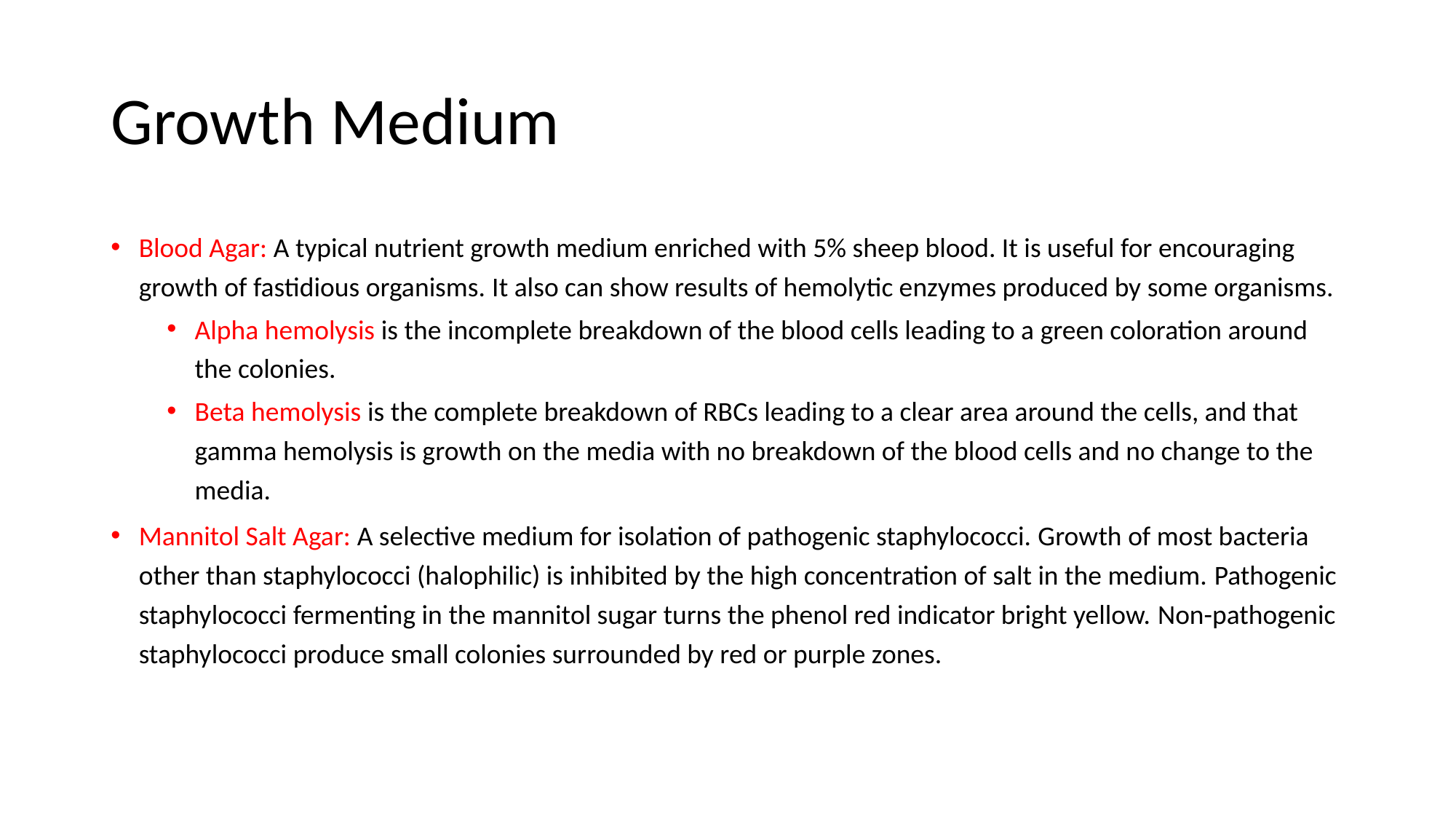

# Growth Medium
Blood Agar: A typical nutrient growth medium enriched with 5% sheep blood. It is useful for encouraging growth of fastidious organisms. It also can show results of hemolytic enzymes produced by some organisms.
Alpha hemolysis is the incomplete breakdown of the blood cells leading to a green coloration around the colonies.
Beta hemolysis is the complete breakdown of RBCs leading to a clear area around the cells, and that gamma hemolysis is growth on the media with no breakdown of the blood cells and no change to the media.
Mannitol Salt Agar: A selective medium for isolation of pathogenic staphylococci. Growth of most bacteria other than staphylococci (halophilic) is inhibited by the high concentration of salt in the medium. Pathogenic staphylococci fermenting in the mannitol sugar turns the phenol red indicator bright yellow. Non-pathogenic staphylococci produce small colonies surrounded by red or purple zones.